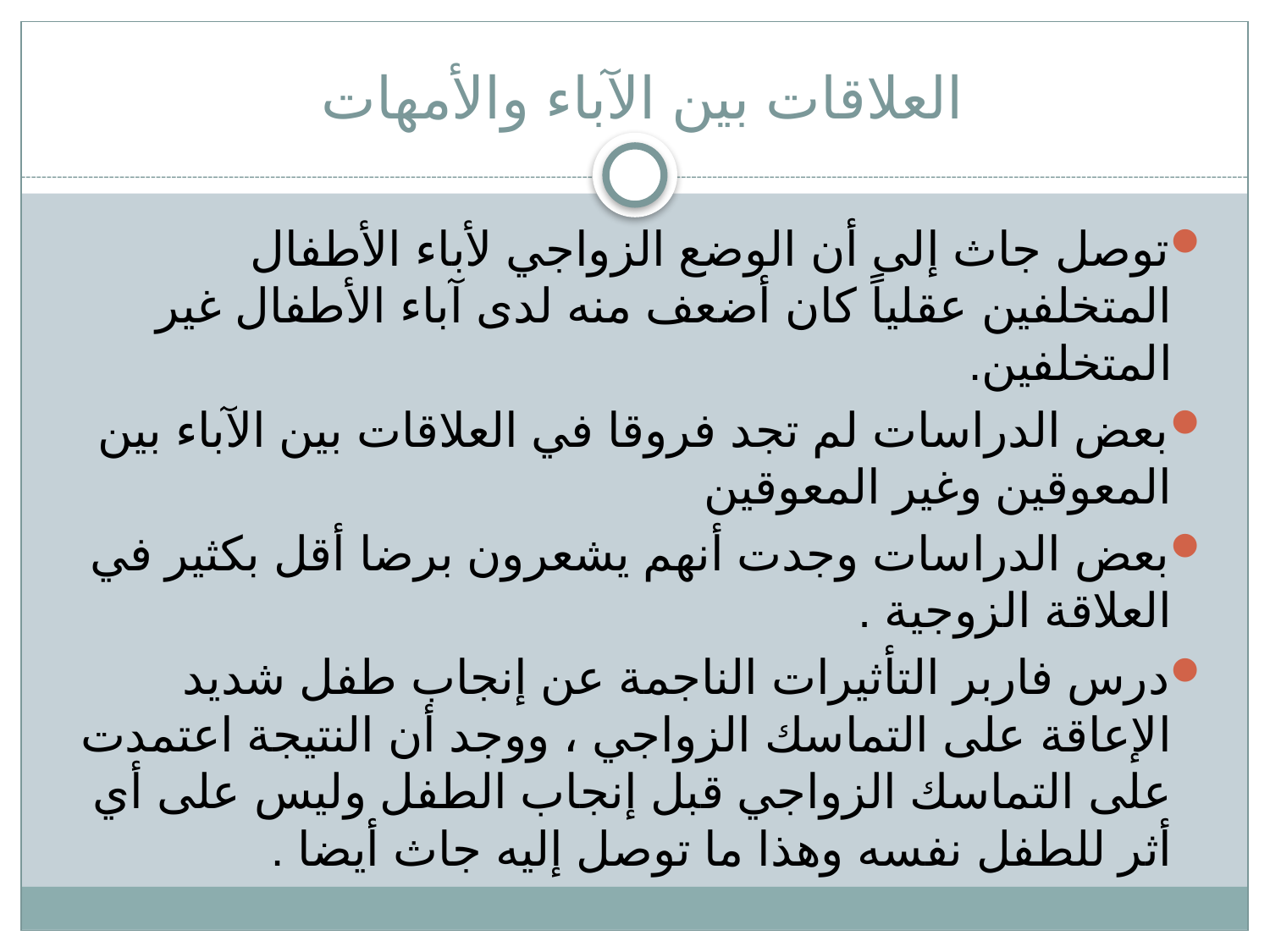

# العلاقات بين الآباء والأمهات
توصل جاث إلى أن الوضع الزواجي لأباء الأطفال المتخلفين عقلياً كان أضعف منه لدى آباء الأطفال غير المتخلفين.
بعض الدراسات لم تجد فروقا في العلاقات بين الآباء بين المعوقين وغير المعوقين
بعض الدراسات وجدت أنهم يشعرون برضا أقل بكثير في العلاقة الزوجية .
درس فاربر التأثيرات الناجمة عن إنجاب طفل شديد الإعاقة على التماسك الزواجي ، ووجد أن النتيجة اعتمدت على التماسك الزواجي قبل إنجاب الطفل وليس على أي أثر للطفل نفسه وهذا ما توصل إليه جاث أيضا .